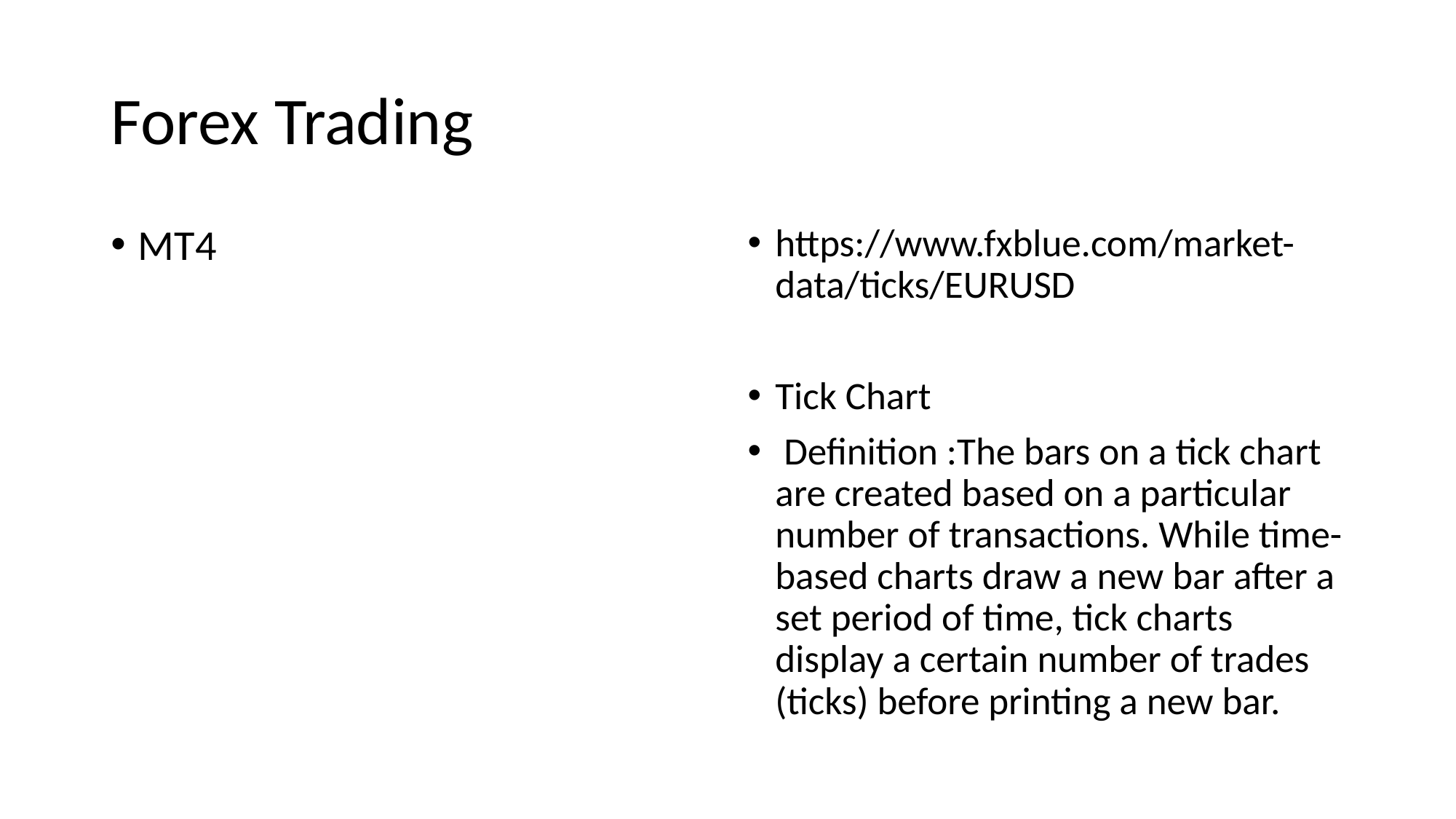

# Forex Trading
MT4
https://www.fxblue.com/market-data/ticks/EURUSD

Tick Chart
 Definition :The bars on a tick chart are created based on a particular number of transactions. While time-based charts draw a new bar after a set period of time, tick charts display a certain number of trades (ticks) before printing a new bar.